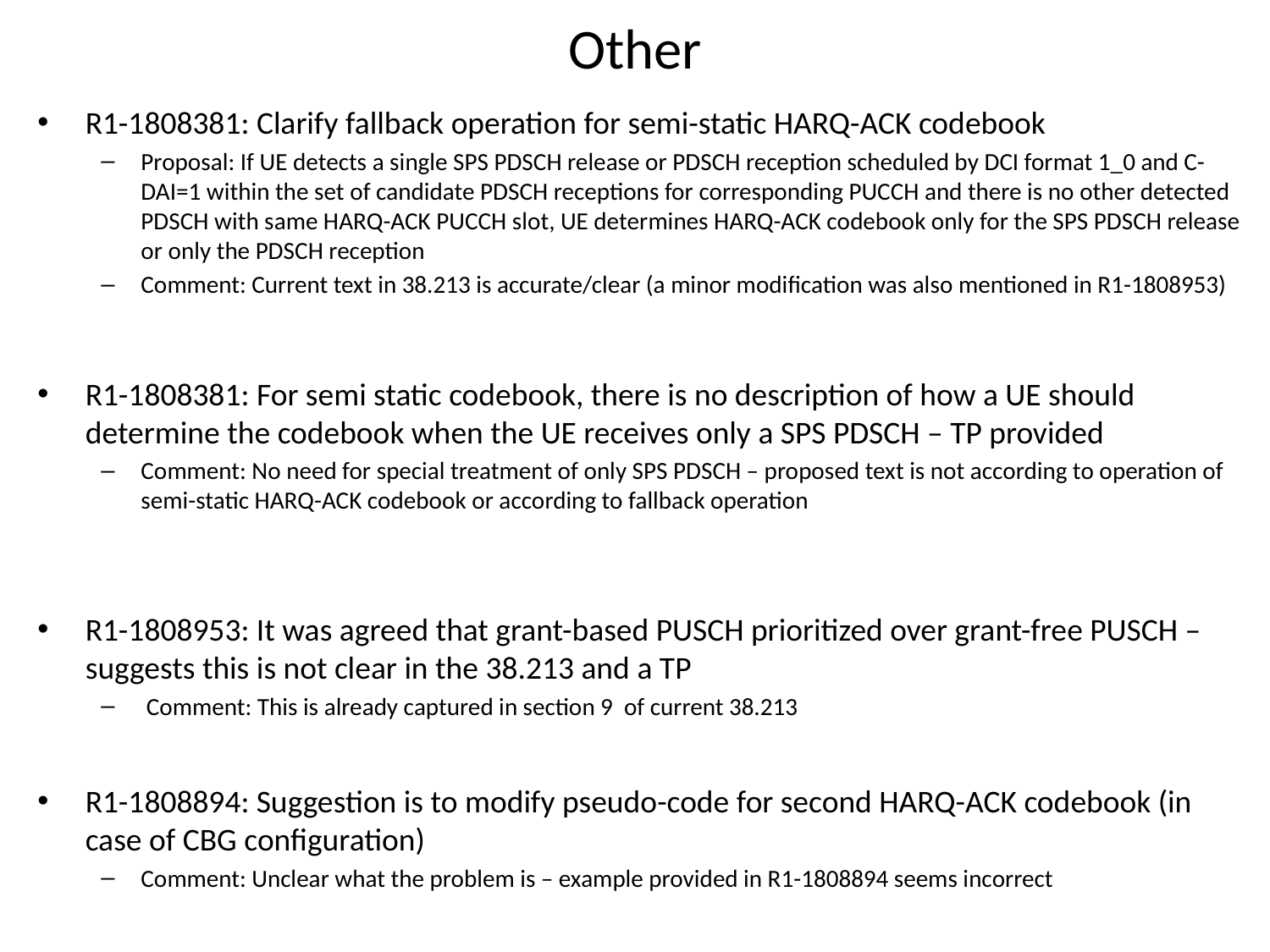

# Other
R1-1808381: Clarify fallback operation for semi-static HARQ-ACK codebook
Proposal: If UE detects a single SPS PDSCH release or PDSCH reception scheduled by DCI format 1_0 and C-DAI=1 within the set of candidate PDSCH receptions for corresponding PUCCH and there is no other detected PDSCH with same HARQ-ACK PUCCH slot, UE determines HARQ-ACK codebook only for the SPS PDSCH release or only the PDSCH reception
Comment: Current text in 38.213 is accurate/clear (a minor modification was also mentioned in R1-1808953)

R1-1808381: For semi static codebook, there is no description of how a UE should determine the codebook when the UE receives only a SPS PDSCH – TP provided
Comment: No need for special treatment of only SPS PDSCH – proposed text is not according to operation of semi-static HARQ-ACK codebook or according to fallback operation

R1-1808953: It was agreed that grant-based PUSCH prioritized over grant-free PUSCH – suggests this is not clear in the 38.213 and a TP
 Comment: This is already captured in section 9  of current 38.213

R1-1808894: Suggestion is to modify pseudo-code for second HARQ-ACK codebook (in case of CBG configuration)
Comment: Unclear what the problem is – example provided in R1-1808894 seems incorrect